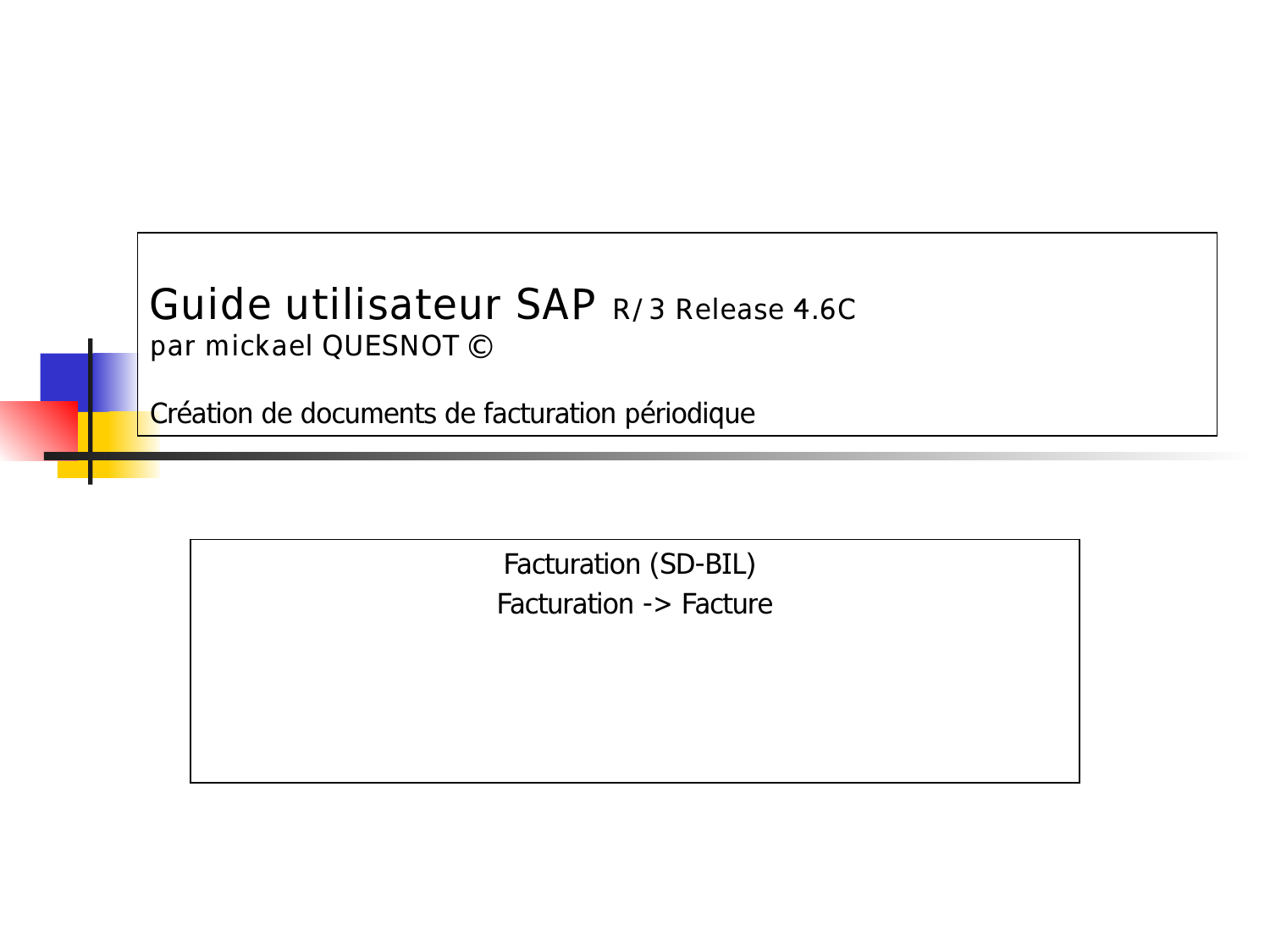

# Guide utilisateur SAP R/3 Release 4.6C par mickael QUESNOT © Création de documents de facturation périodique
Facturation (SD-BIL)
Facturation -> Facture